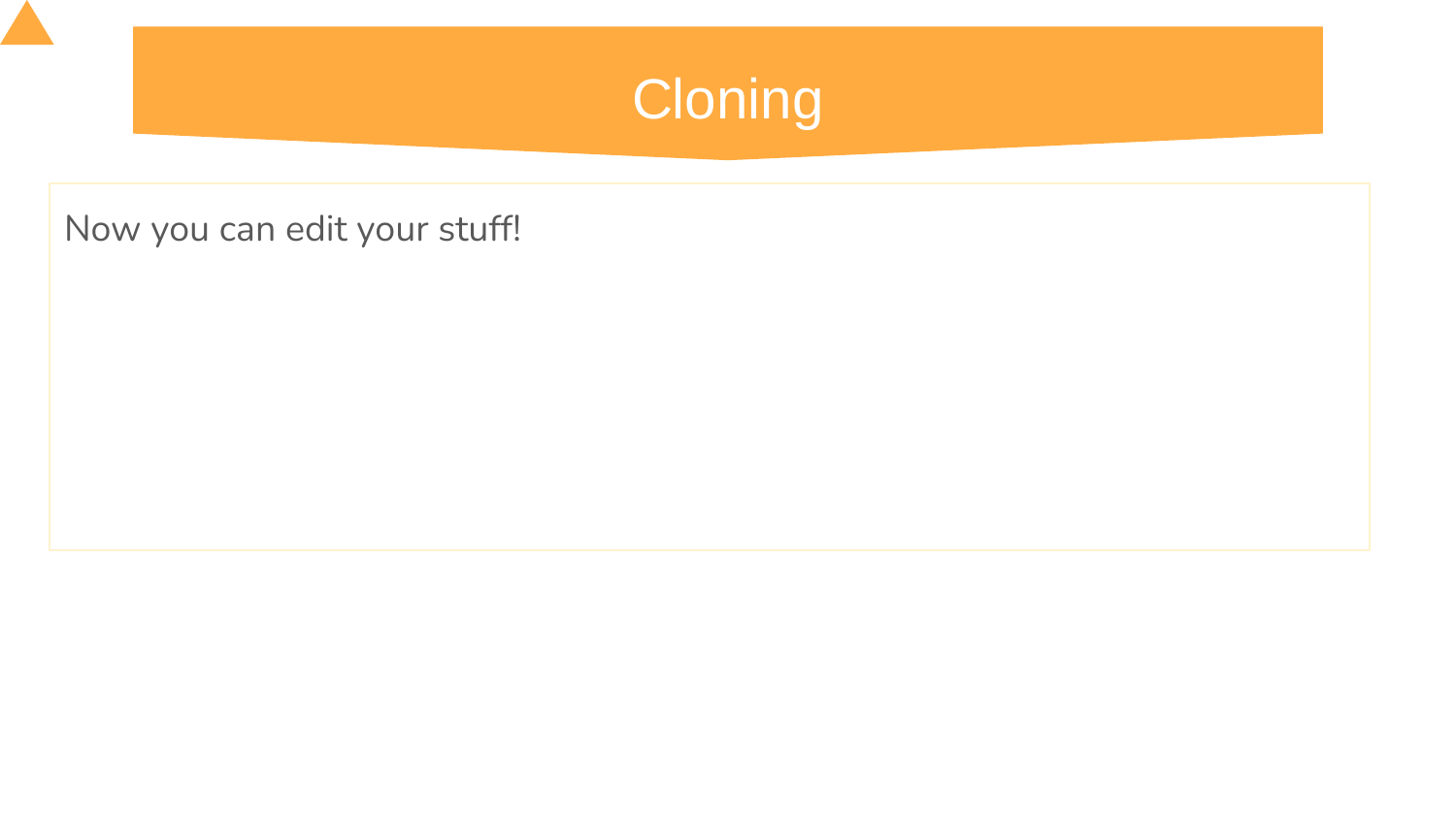

# Cloning
Now you can edit your stuff!